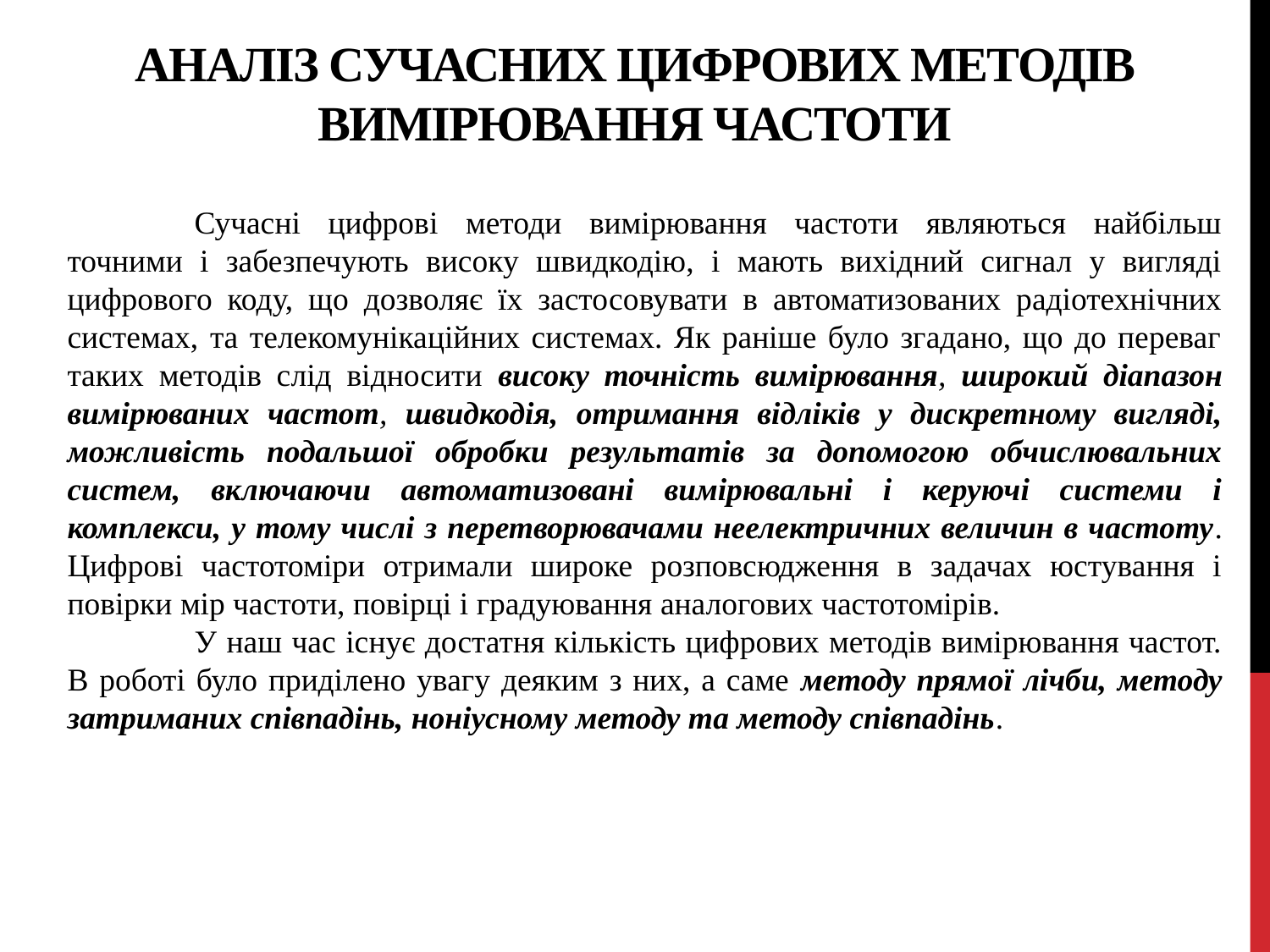

# Аналіз сучасних цифрових методів вимірювання частоти
	Сучасні цифрові методи вимірювання частоти являються найбільш точними і забезпечують високу швидкодію, і мають вихідний сигнал у вигляді цифрового коду, що дозволяє їх застосовувати в автоматизованих радіотехнічних системах, та телекомунікаційних системах. Як раніше було згадано, що до переваг таких методів слід відносити високу точність вимірювання, широкий діапазон вимірюваних частот, швидкодія, отримання відліків у дискретному вигляді, можливість подальшої обробки результатів за допомогою обчислювальних систем, включаючи автоматизовані вимірювальні і керуючі системи і комплекси, у тому числі з перетворювачами неелектричних величин в частоту. Цифрові частотоміри отримали широке розповсюдження в задачах юстування і повірки мір частоти, повірці і градуювання аналогових частотомірів.
	У наш час існує достатня кількість цифрових методів вимірювання частот. В роботі було приділено увагу деяким з них, а саме методу прямої лічби, методу затриманих співпадінь, ноніусному методу та методу співпадінь.